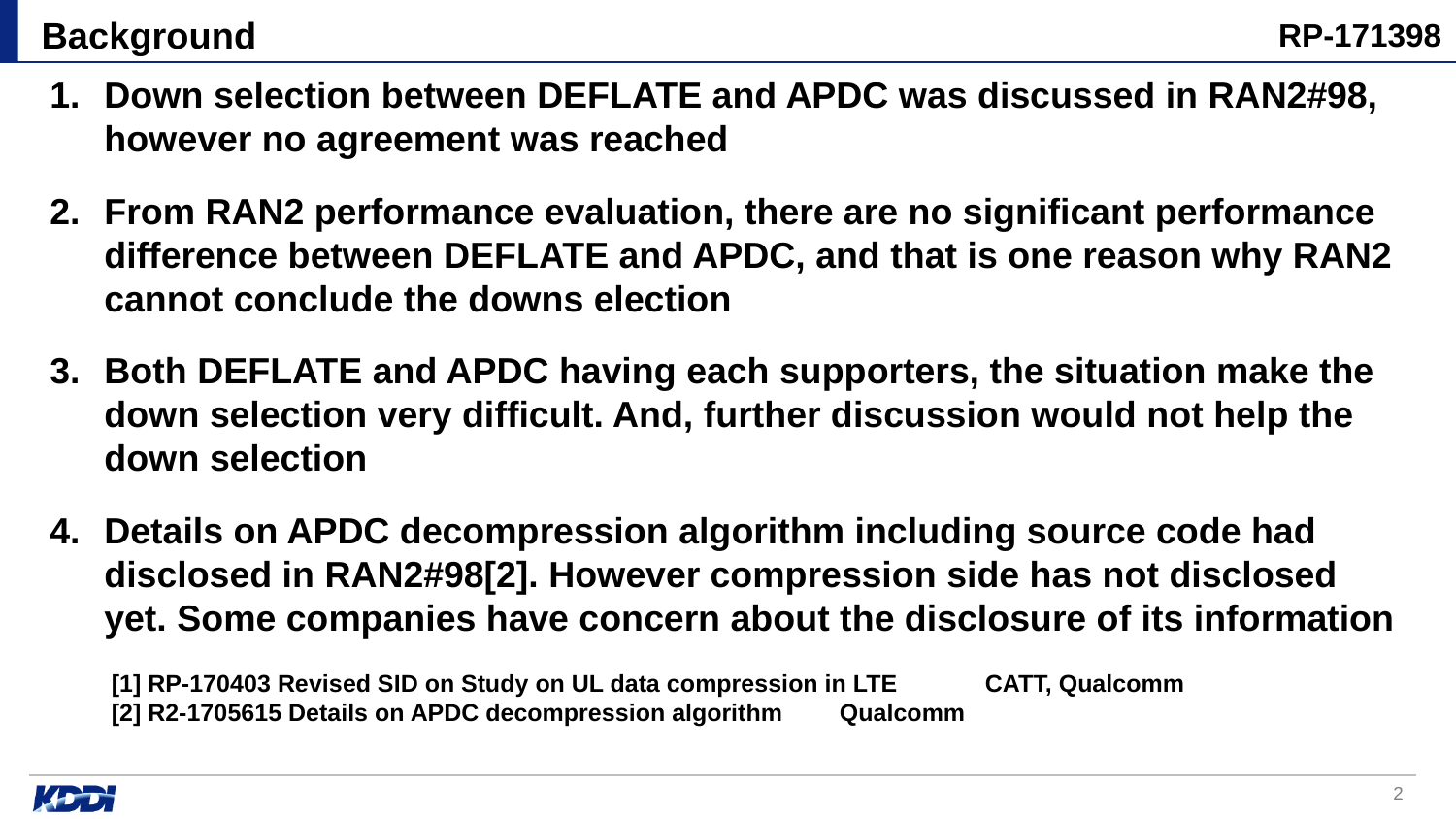

# Background
RP-171398
Down selection between DEFLATE and APDC was discussed in RAN2#98, however no agreement was reached

From RAN2 performance evaluation, there are no significant performance difference between DEFLATE and APDC, and that is one reason why RAN2 cannot conclude the downs election

Both DEFLATE and APDC having each supporters, the situation make the down selection very difficult. And, further discussion would not help the down selection

Details on APDC decompression algorithm including source code had disclosed in RAN2#98[2]. However compression side has not disclosed yet. Some companies have concern about the disclosure of its information

[1] RP-170403 Revised SID on Study on UL data compression in LTE	CATT, Qualcomm
[2] R2-1705615 Details on APDC decompression algorithm	Qualcomm
2